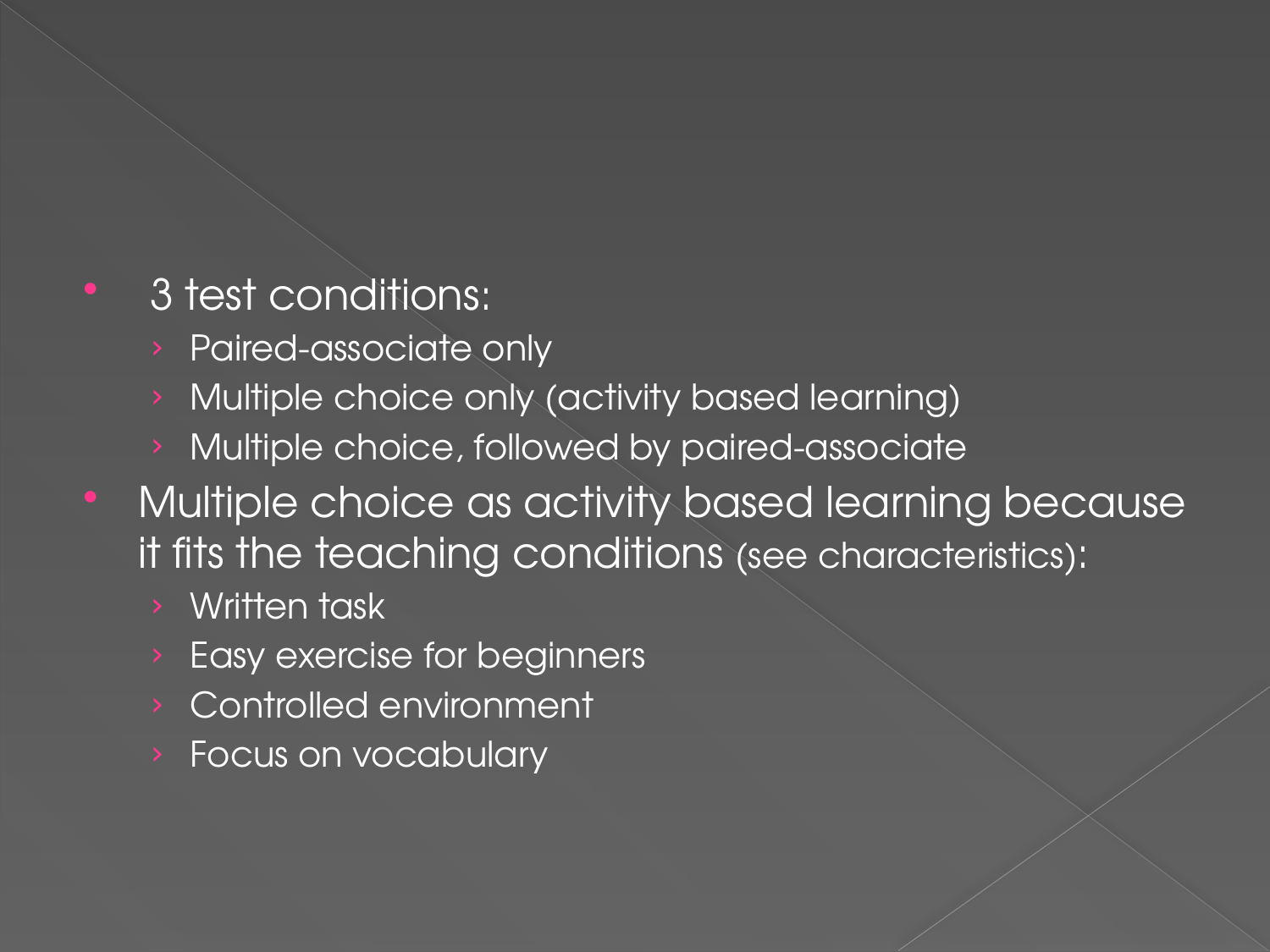

#
 3 test conditions:
Paired-associate only
Multiple choice only (activity based learning)
Multiple choice, followed by paired-associate
Multiple choice as activity based learning because it fits the teaching conditions (see characteristics):
Written task
Easy exercise for beginners
Controlled environment
Focus on vocabulary